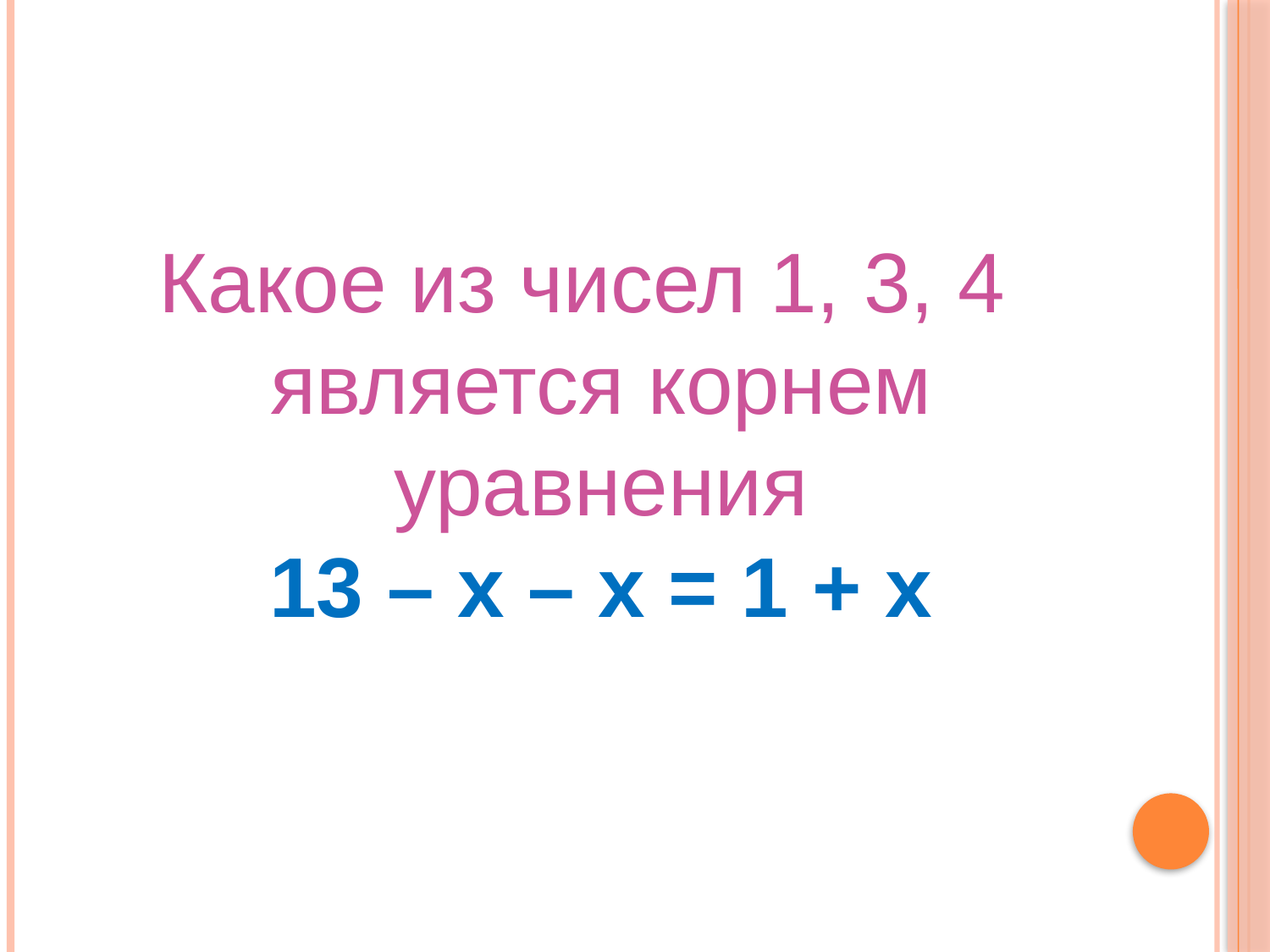

#
Какое из чисел 1, 3, 4 является корнем уравнения
13 – х – х = 1 + х